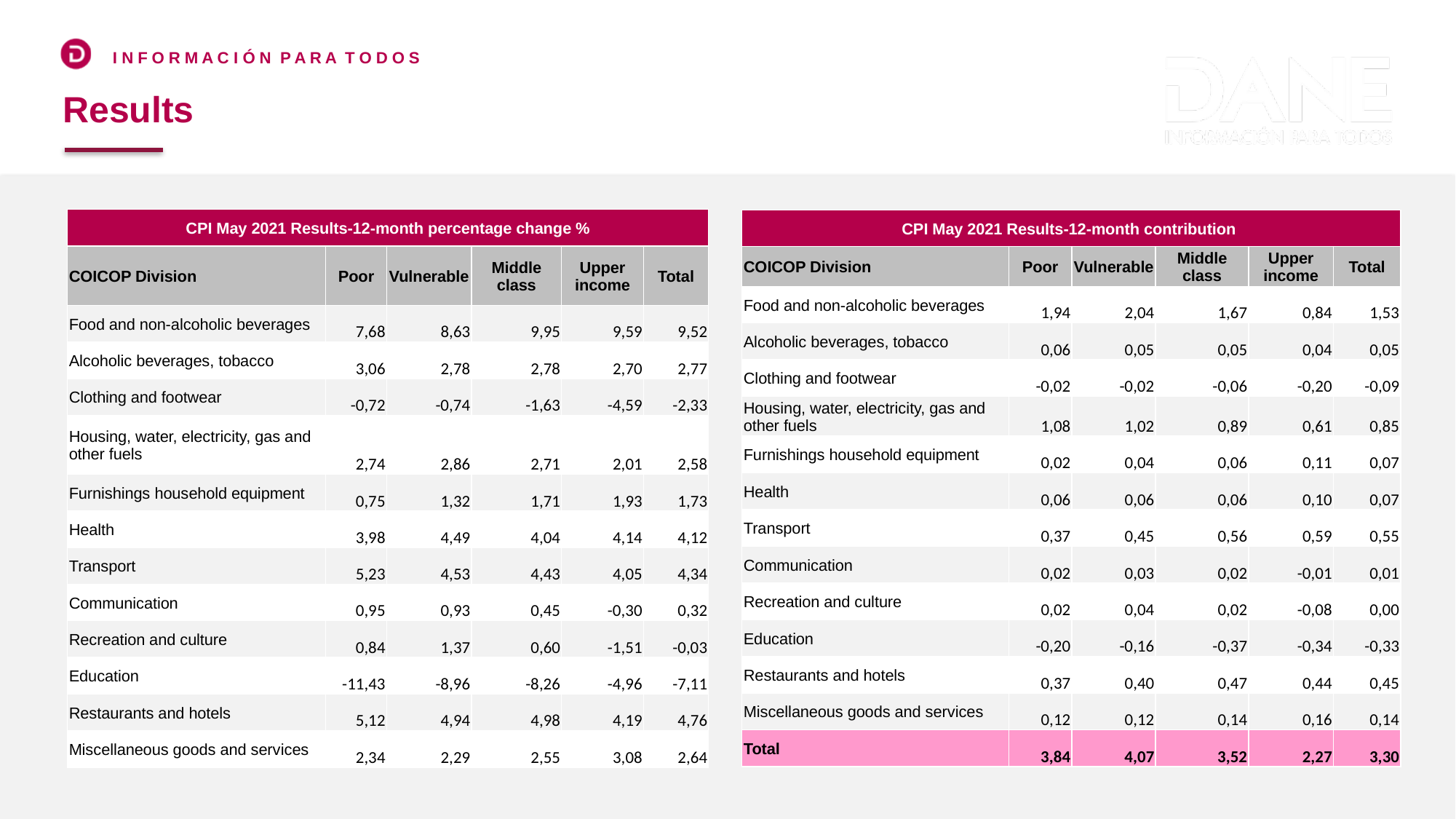

Results

| CPI May 2021 Results-12-month percentage change % |  |  |  |  |  |
| --- | --- | --- | --- | --- | --- |
| COICOP Division | Poor | Vulnerable | Middle class | Upper income | Total |
| Food and non-alcoholic beverages | 7,68 | 8,63 | 9,95 | 9,59 | 9,52 |
| Alcoholic beverages, tobacco | 3,06 | 2,78 | 2,78 | 2,70 | 2,77 |
| Clothing and footwear | -0,72 | -0,74 | -1,63 | -4,59 | -2,33 |
| Housing, water, electricity, gas and other fuels | 2,74 | 2,86 | 2,71 | 2,01 | 2,58 |
| Furnishings household equipment | 0,75 | 1,32 | 1,71 | 1,93 | 1,73 |
| Health | 3,98 | 4,49 | 4,04 | 4,14 | 4,12 |
| Transport | 5,23 | 4,53 | 4,43 | 4,05 | 4,34 |
| Communication | 0,95 | 0,93 | 0,45 | -0,30 | 0,32 |
| Recreation and culture | 0,84 | 1,37 | 0,60 | -1,51 | -0,03 |
| Education | -11,43 | -8,96 | -8,26 | -4,96 | -7,11 |
| Restaurants and hotels | 5,12 | 4,94 | 4,98 | 4,19 | 4,76 |
| Miscellaneous goods and services | 2,34 | 2,29 | 2,55 | 3,08 | 2,64 |
| CPI May 2021 Results-12-month contribution |  |  |  |  |  |
| --- | --- | --- | --- | --- | --- |
| COICOP Division | Poor | Vulnerable | Middle class | Upper income | Total |
| Food and non-alcoholic beverages | 1,94 | 2,04 | 1,67 | 0,84 | 1,53 |
| Alcoholic beverages, tobacco | 0,06 | 0,05 | 0,05 | 0,04 | 0,05 |
| Clothing and footwear | -0,02 | -0,02 | -0,06 | -0,20 | -0,09 |
| Housing, water, electricity, gas and other fuels | 1,08 | 1,02 | 0,89 | 0,61 | 0,85 |
| Furnishings household equipment | 0,02 | 0,04 | 0,06 | 0,11 | 0,07 |
| Health | 0,06 | 0,06 | 0,06 | 0,10 | 0,07 |
| Transport | 0,37 | 0,45 | 0,56 | 0,59 | 0,55 |
| Communication | 0,02 | 0,03 | 0,02 | -0,01 | 0,01 |
| Recreation and culture | 0,02 | 0,04 | 0,02 | -0,08 | 0,00 |
| Education | -0,20 | -0,16 | -0,37 | -0,34 | -0,33 |
| Restaurants and hotels | 0,37 | 0,40 | 0,47 | 0,44 | 0,45 |
| Miscellaneous goods and services | 0,12 | 0,12 | 0,14 | 0,16 | 0,14 |
| Total | 3,84 | 4,07 | 3,52 | 2,27 | 3,30 |